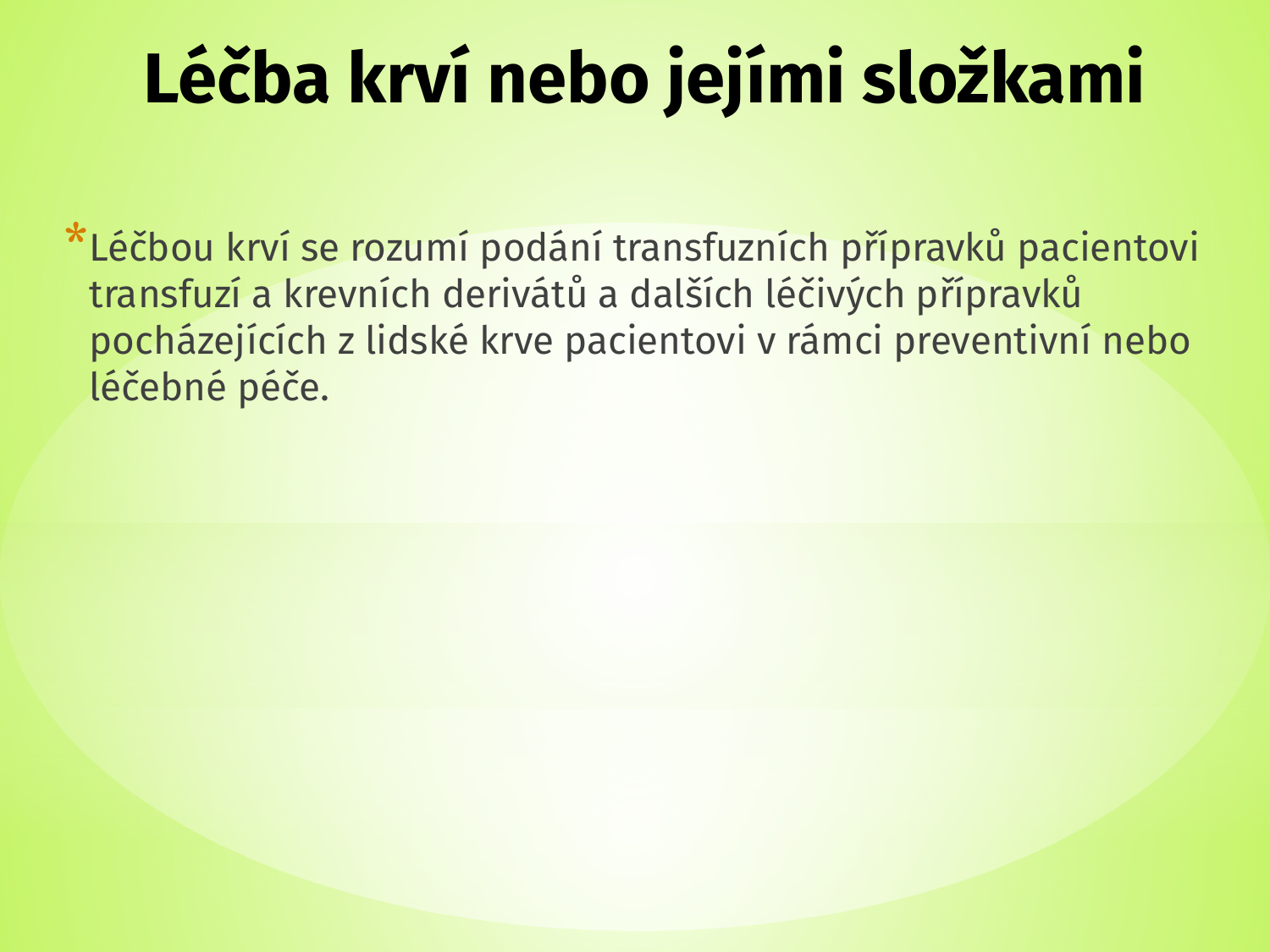

# Léčba krví nebo jejími složkami
Léčbou krví se rozumí podání transfuzních přípravků pacientovi transfuzí a krevních derivátů a dalších léčivých přípravků pocházejících z lidské krve pacientovi v rámci preventivní nebo léčebné péče.